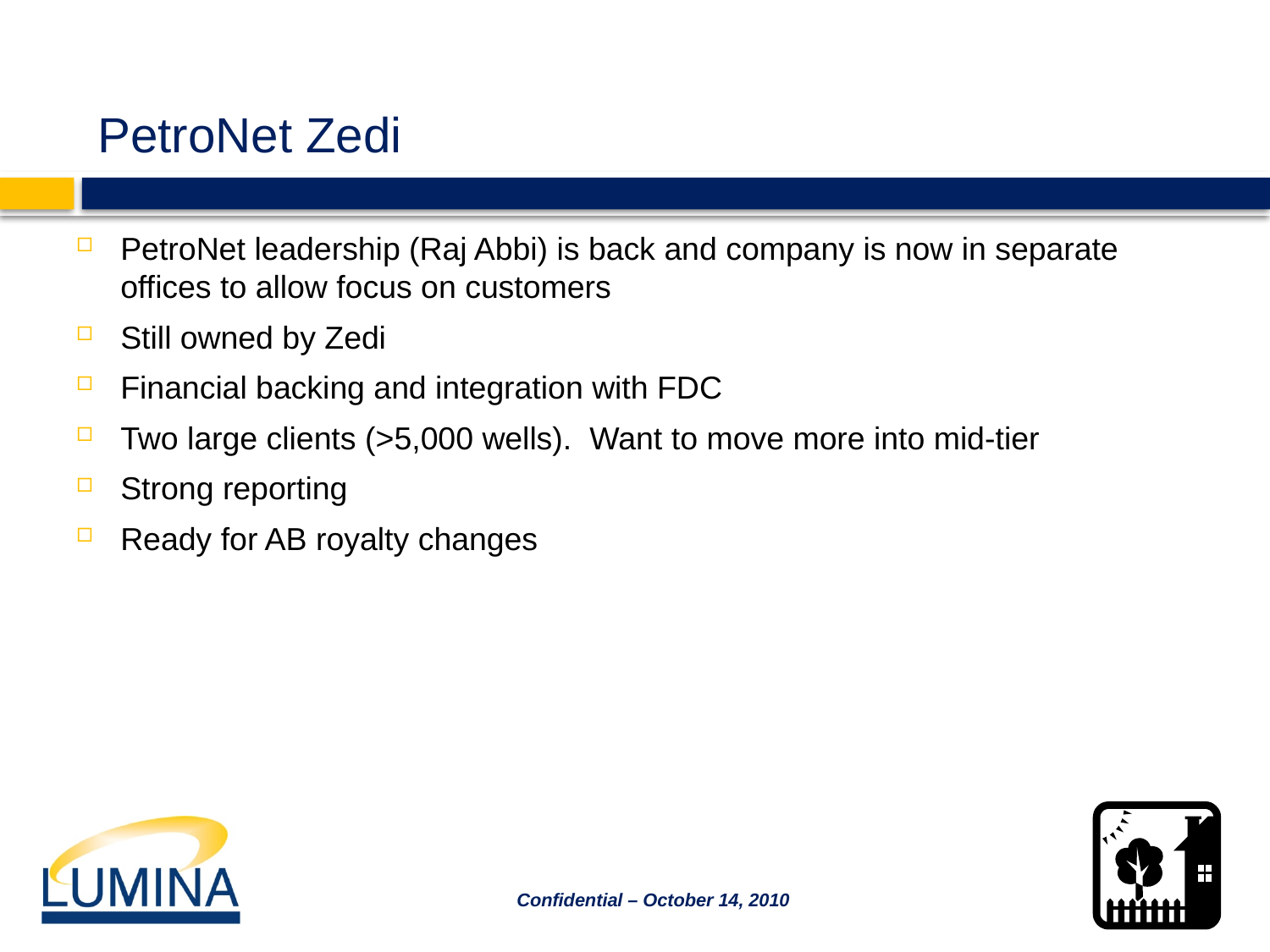

# PetroNet Zedi
PetroNet leadership (Raj Abbi) is back and company is now in separate offices to allow focus on customers
Still owned by Zedi
Financial backing and integration with FDC
Two large clients (>5,000 wells).  Want to move more into mid-tier
Strong reporting
Ready for AB royalty changes